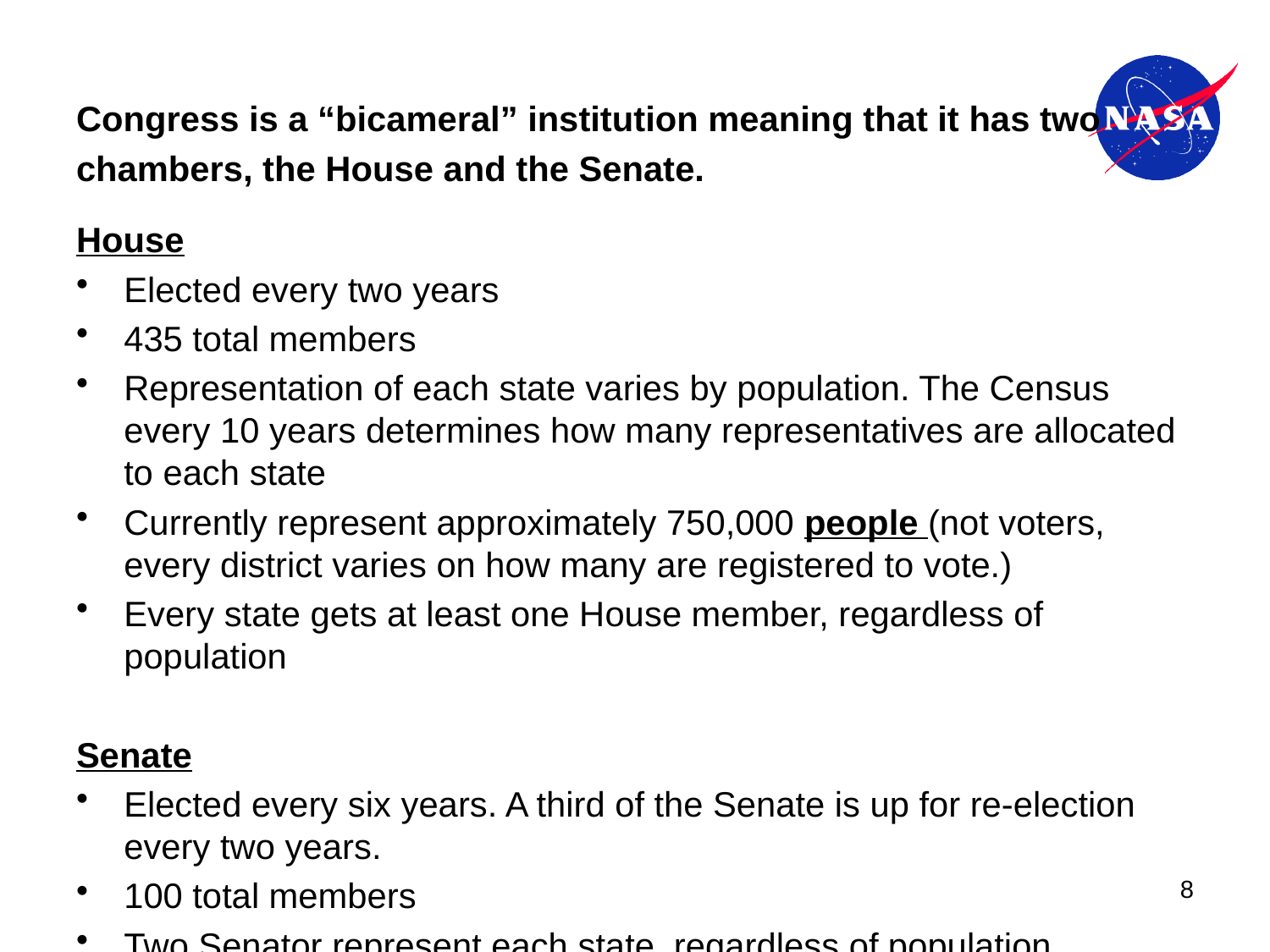

# Congress is a “bicameral” institution meaning that it has two
chambers, the House and the Senate.

House
Elected every two years
435 total members
Representation of each state varies by population. The Census every 10 years determines how many representatives are allocated to each state
Currently represent approximately 750,000 people (not voters, every district varies on how many are registered to vote.)
Every state gets at least one House member, regardless of population

Senate
Elected every six years. A third of the Senate is up for re-election every two years.
100 total members
Two Senator represent each state, regardless of population

8